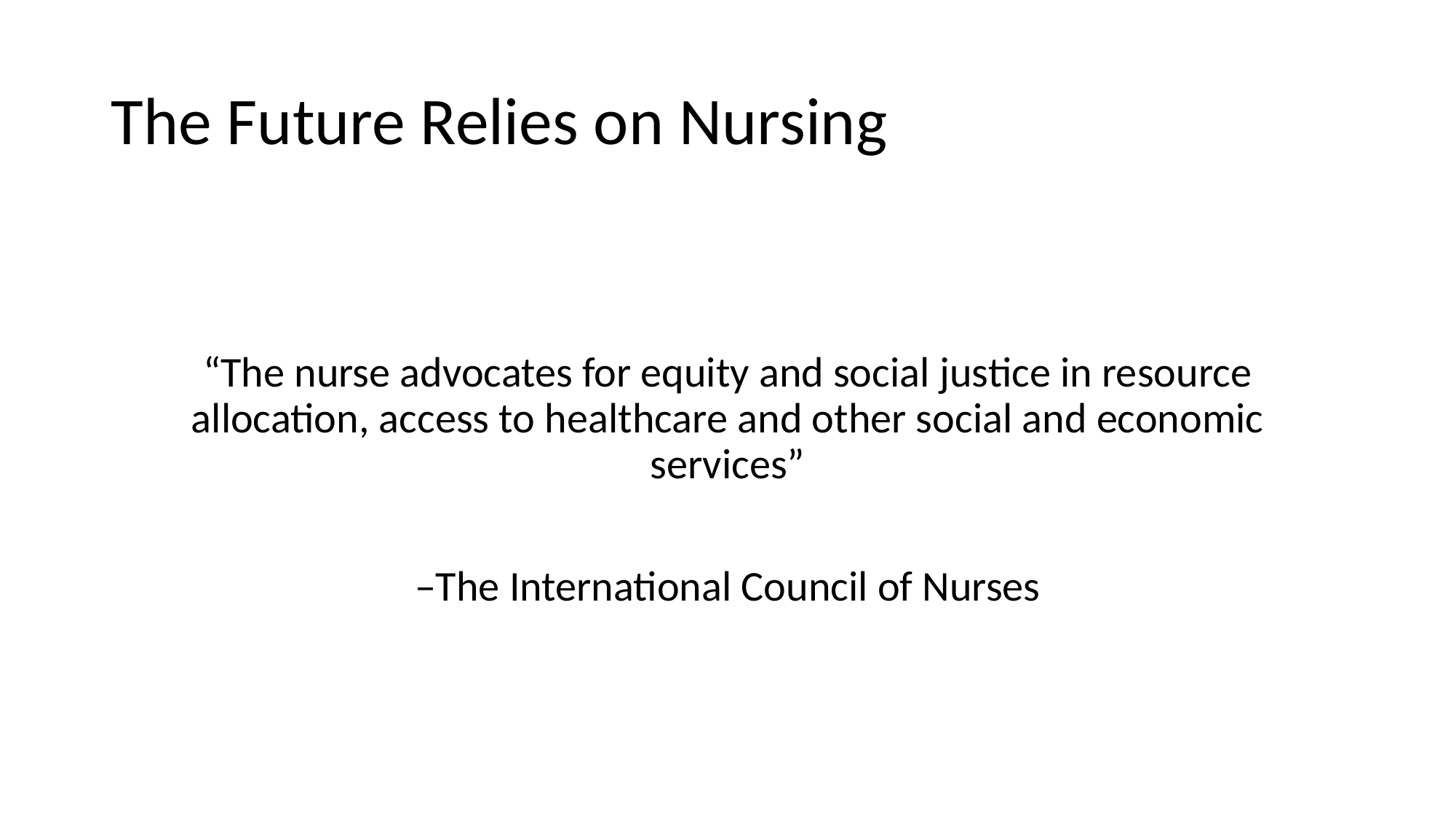

# The Future Relies on Nursing

“The nurse advocates for equity and social justice in resource allocation, access to healthcare and other social and economic services”

–The International Council of Nurses